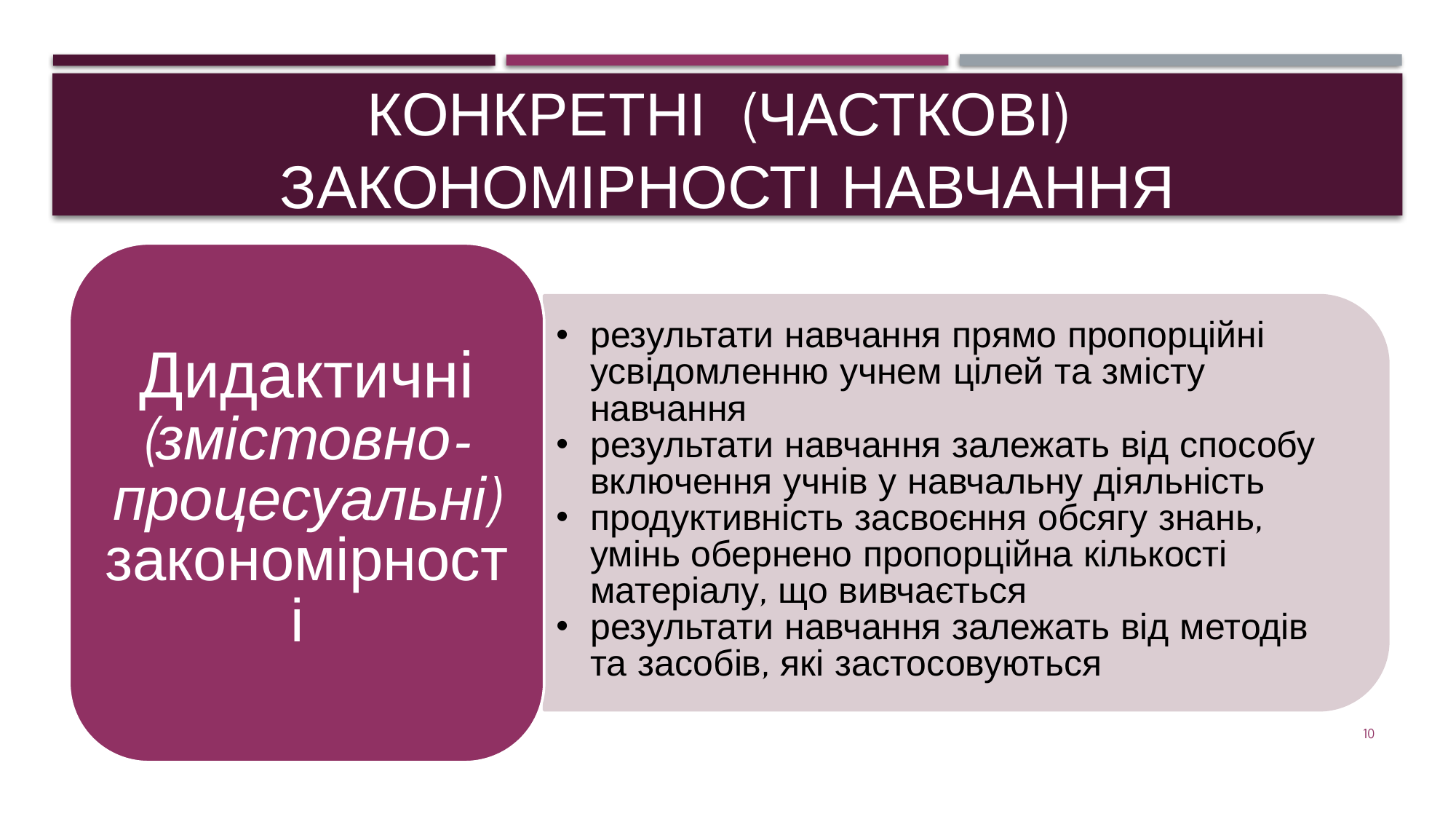

# Конкретні  (часткові) закономірності навчання
Дидактичні (змістовно-процесуальні) закономірності
результати навчання прямо пропорційні усвідомленню учнем цілей та змісту навчання
результати навчання залежать від способу включення учнів у навчальну діяльність
продуктивність засвоєння обсягу знань, умінь обернено пропорційна кількості матеріалу, що вивчається
результати навчання залежать від методів та засобів, які застосовуються
10